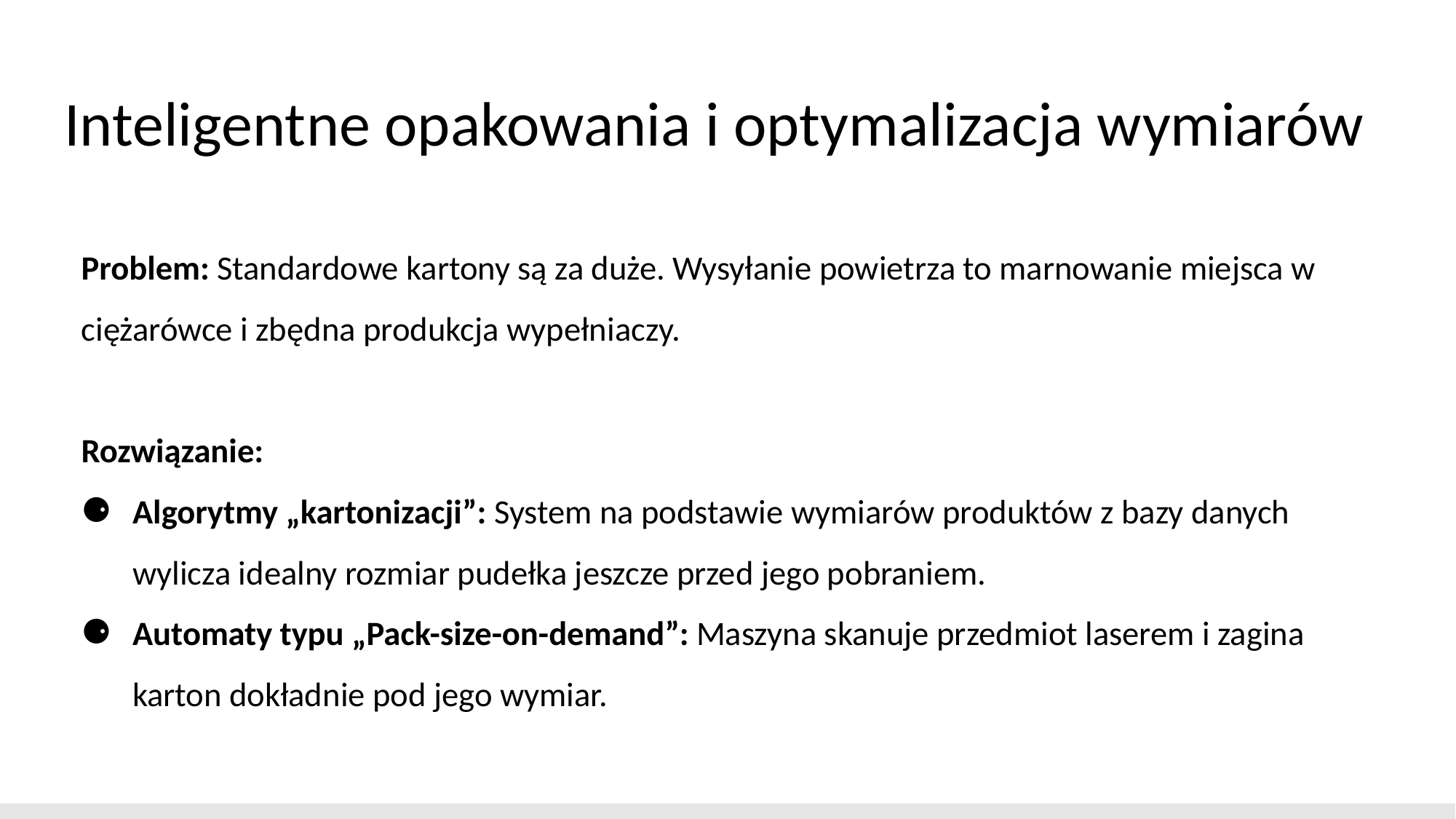

# Inteligentne opakowania i optymalizacja wymiarów
Problem: Standardowe kartony są za duże. Wysyłanie powietrza to marnowanie miejsca w ciężarówce i zbędna produkcja wypełniaczy.

Rozwiązanie:
Algorytmy „kartonizacji”: System na podstawie wymiarów produktów z bazy danych wylicza idealny rozmiar pudełka jeszcze przed jego pobraniem.
Automaty typu „Pack-size-on-demand”: Maszyna skanuje przedmiot laserem i zagina karton dokładnie pod jego wymiar.